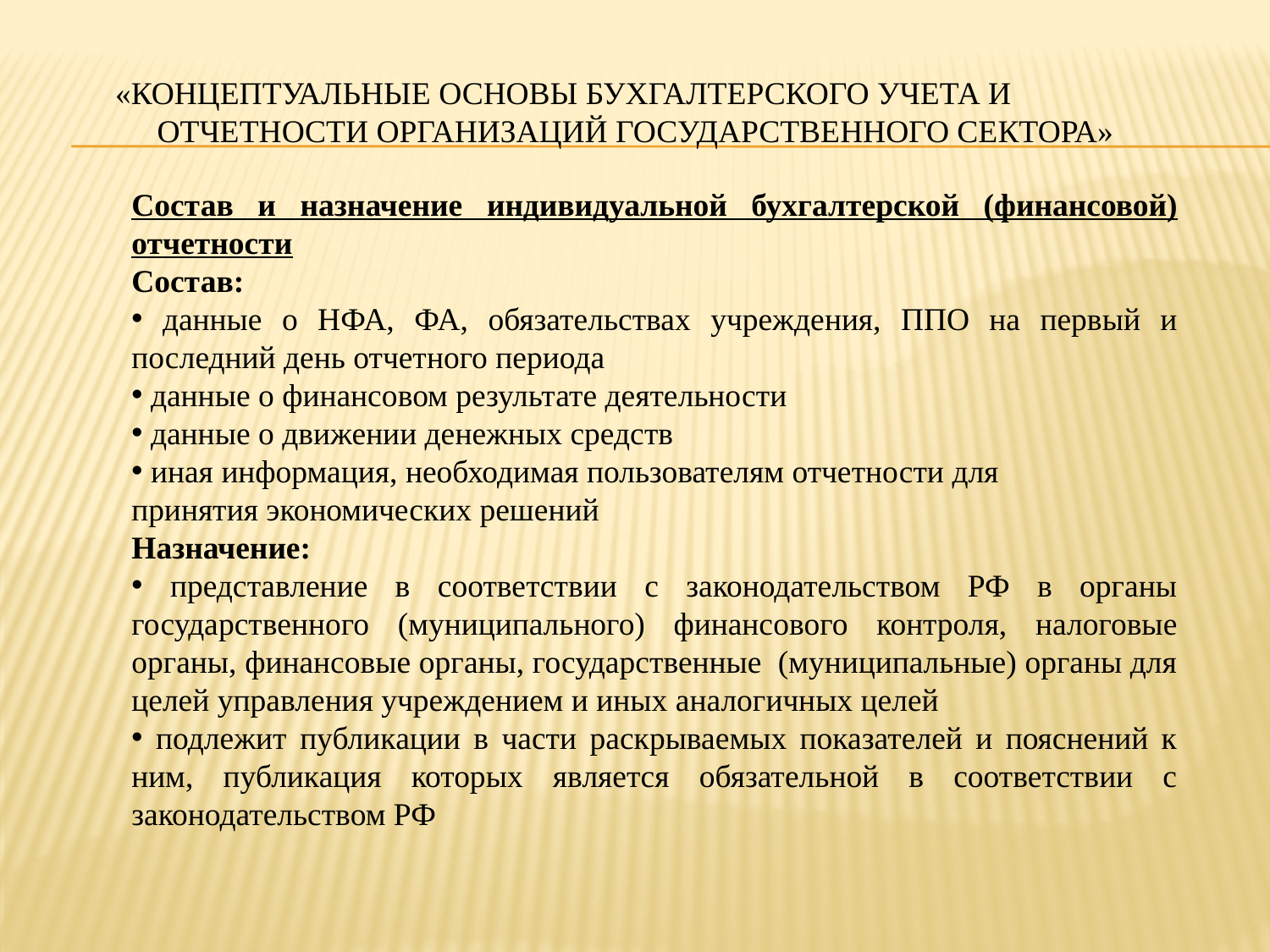

# «Концептуальные основы бухгалтерского учета и отчетности организаций государственного сектора»

Состав и назначение индивидуальной бухгалтерской (финансовой) отчетности
Состав:
 данные о НФА, ФА, обязательствах учреждения, ППО на первый и последний день отчетного периода
 данные о финансовом результате деятельности
 данные о движении денежных средств
 иная информация, необходимая пользователям отчетности для
принятия экономических решений
Назначение:
 представление в соответствии с законодательством РФ в органы государственного (муниципального) финансового контроля, налоговые органы, финансовые органы, государственные  (муниципальные) органы для целей управления учреждением и иных аналогичных целей
 подлежит публикации в части раскрываемых показателей и пояснений к ним, публикация которых является обязательной в соответствии с законодательством РФ